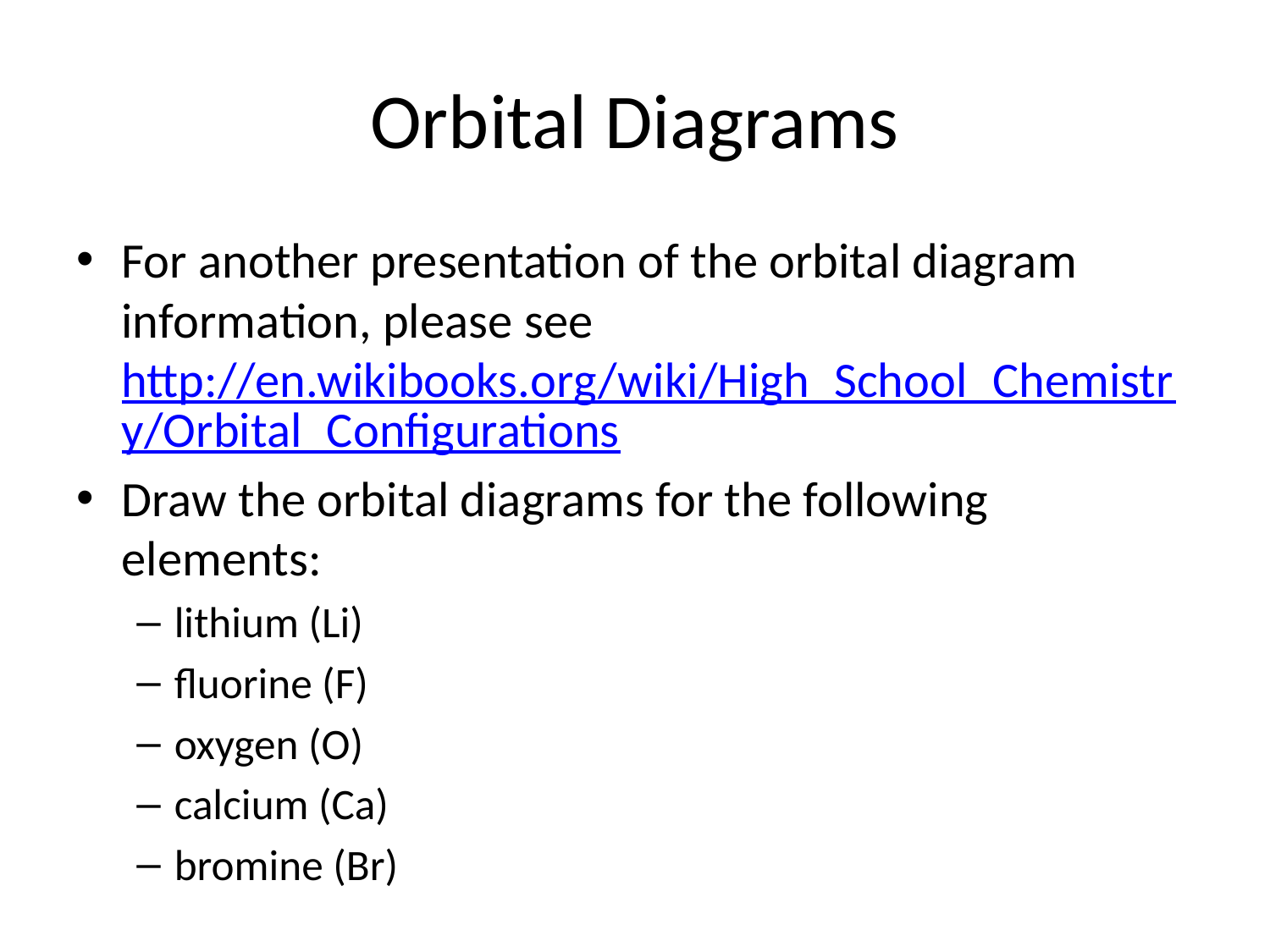

# Orbital Diagrams
For another presentation of the orbital diagram information, please see http://en.wikibooks.org/wiki/High_School_Chemistry/Orbital_Configurations
Draw the orbital diagrams for the following elements:
lithium (Li)
fluorine (F)
oxygen (O)
calcium (Ca)
bromine (Br)